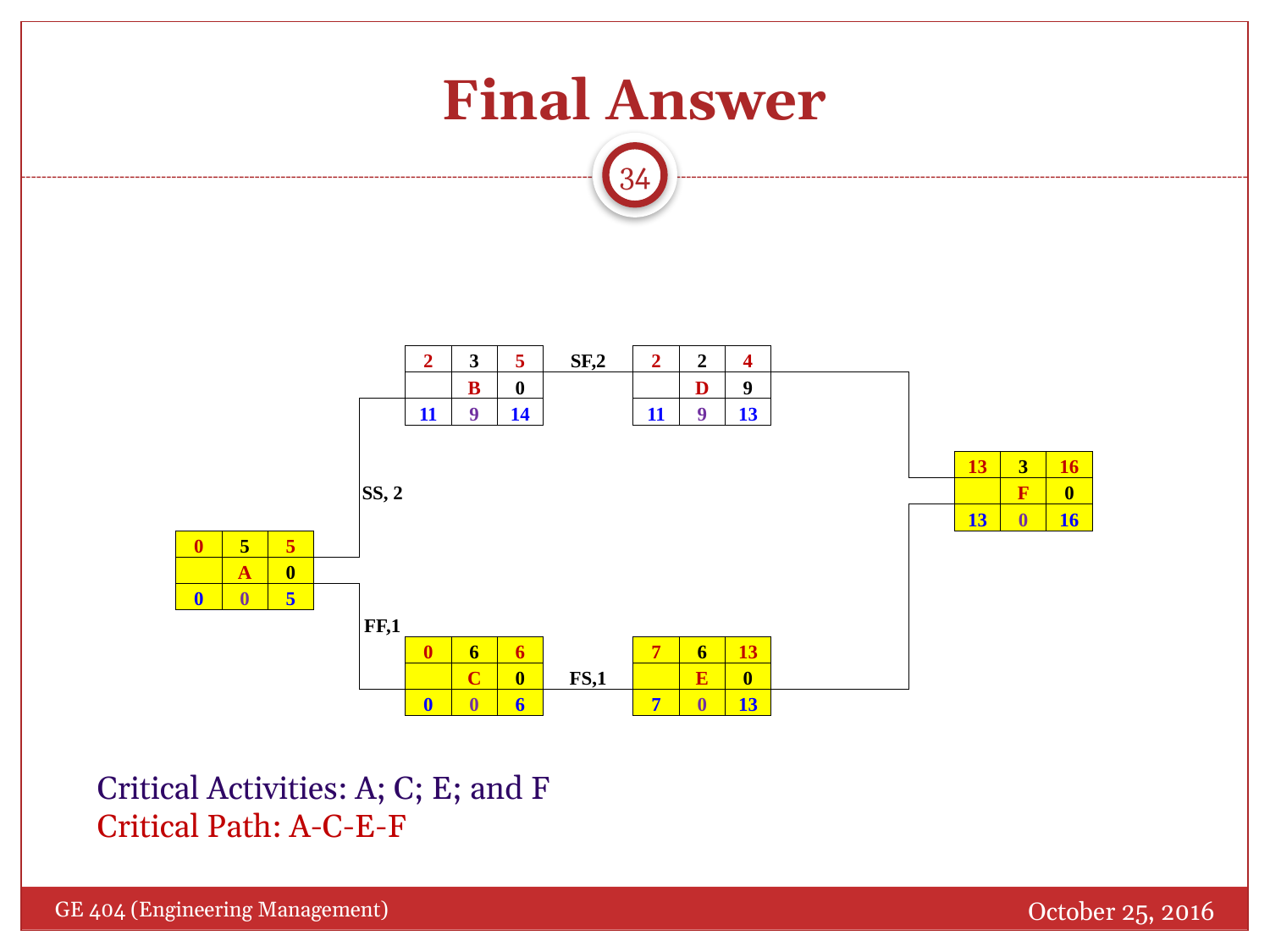

# Final Answer
34
|  |  |  |  |  | 2 | 3 | 5 | SF,2 |  | 2 | 2 | 4 |  |  |  |  |  |  |  |
| --- | --- | --- | --- | --- | --- | --- | --- | --- | --- | --- | --- | --- | --- | --- | --- | --- | --- | --- | --- |
|  |  |  |  |  |  | B | 0 |  |  |  | D | 9 |  |  |  |  |  |  |  |
|  |  |  |  |  | 11 | 9 | 14 |  |  | 11 | 9 | 13 |  |  |  |  |  |  |  |
|  |  |  |  |  |  |  |  |  |  |  |  |  |  |  |  |  |  |  |  |
|  |  |  |  |  |  |  |  |  |  |  |  |  |  |  |  |  | 13 | 3 | 16 |
|  |  |  |  | SS, 2 |  |  |  |  |  |  |  |  |  |  |  |  |  | F | 0 |
|  |  |  |  |  |  |  |  |  |  |  |  |  |  |  |  |  | 13 | 0 | 16 |
| 0 | 5 | 5 |  |  |  |  |  |  |  |  |  |  |  |  |  |  |  |  |  |
|  | A | 0 |  |  |  |  |  |  |  |  |  |  |  |  |  |  |  |  |  |
| 0 | 0 | 5 |  |  |  |  |  |  |  |  |  |  |  |  |  |  |  |  |  |
|  |  |  |  | FF,1 |  |  |  |  |  |  |  |  |  |  |  |  |  |  |  |
|  |  |  |  |  | 0 | 6 | 6 |  |  | 7 | 6 | 13 |  |  |  |  |  |  |  |
|  |  |  |  |  |  | C | 0 | FS,1 |  |  | E | 0 |  |  |  |  |  |  |  |
|  |  |  |  |  | 0 | 0 | 6 |  |  | 7 | 0 | 13 |  |  |  |  |  |  |  |
Critical Activities: A; C; E; and F
Critical Path: A-C-E-F
October 25, 2016
GE 404 (Engineering Management)